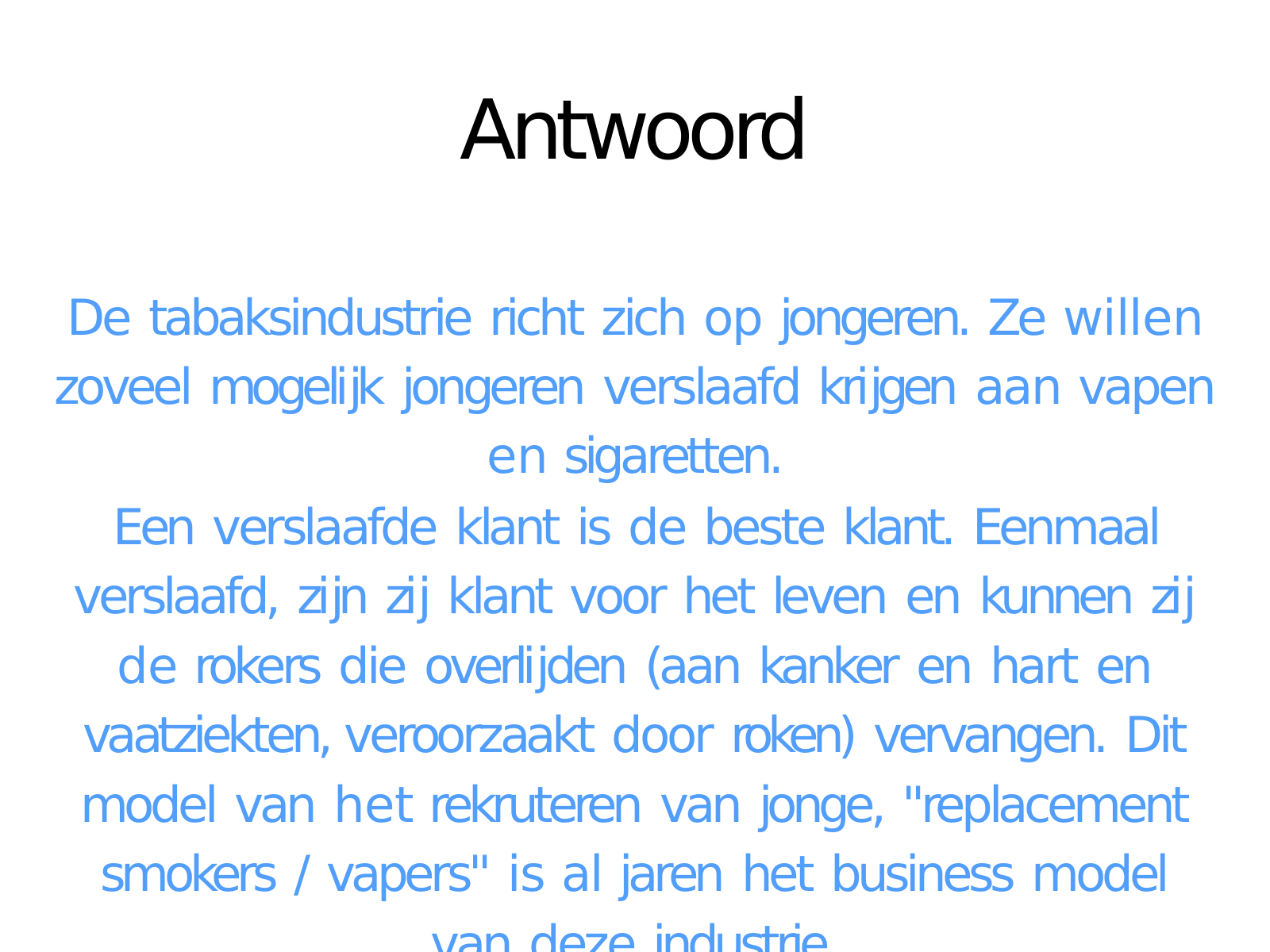

# Antwoord
De tabaksindustrie richt zich op jongeren. Ze willen zoveel mogelĳk jongeren verslaafd krĳgen aan vapen en sigaretten.
Een verslaafde klant is de beste klant. Eenmaal verslaafd, zĳn zĳ klant voor het leven en kunnen zĳ de rokers die overlĳden (aan kanker en hart en vaatziekten, veroorzaakt door roken) vervangen. Dit model van het rekruteren van jonge, ''replacement smokers / vapers'' is al jaren het business model van deze industrie.